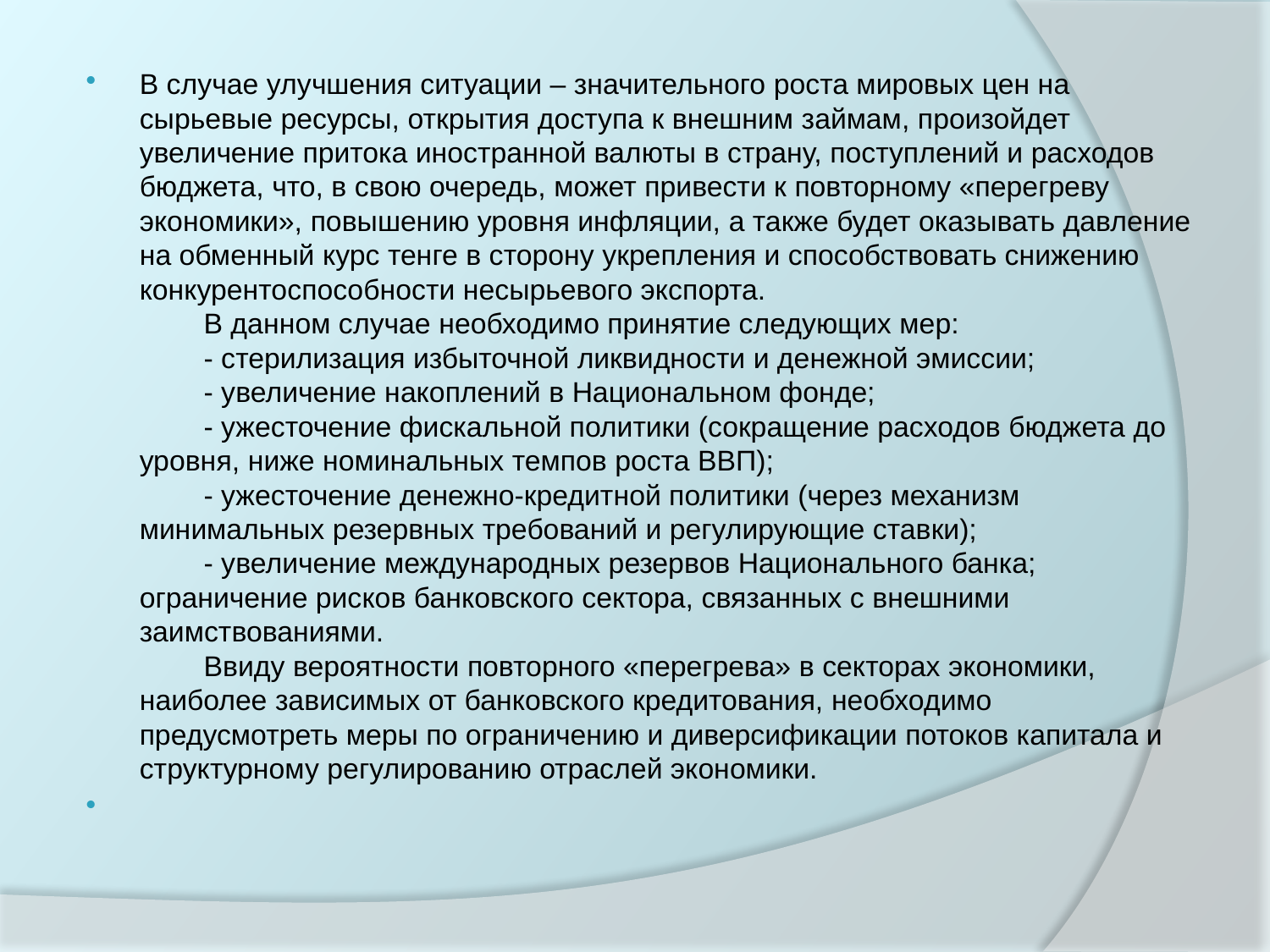

В случае улучшения ситуации – значительного роста мировых цен на сырьевые ресурсы, открытия доступа к внешним займам, произойдет увеличение притока иностранной валюты в страну, поступлений и расходов бюджета, что, в свою очередь, может привести к повторному «перегреву экономики», повышению уровня инфляции, а также будет оказывать давление на обменный курс тенге в сторону укрепления и способствовать снижению конкурентоспособности несырьевого экспорта.
        В данном случае необходимо принятие следующих мер: 
        - стерилизация избыточной ликвидности и денежной эмиссии;
        - увеличение накоплений в Национальном фонде;
        - ужесточение фискальной политики (сокращение расходов бюджета до уровня, ниже номинальных темпов роста ВВП);
        - ужесточение денежно-кредитной политики (через механизм минимальных резервных требований и регулирующие ставки);
        - увеличение международных резервов Национального банка;
ограничение рисков банковского сектора, связанных с внешними заимствованиями.
        Ввиду вероятности повторного «перегрева» в секторах экономики, наиболее зависимых от банковского кредитования, необходимо предусмотреть меры по ограничению и диверсификации потоков капитала и структурному регулированию отраслей экономики.